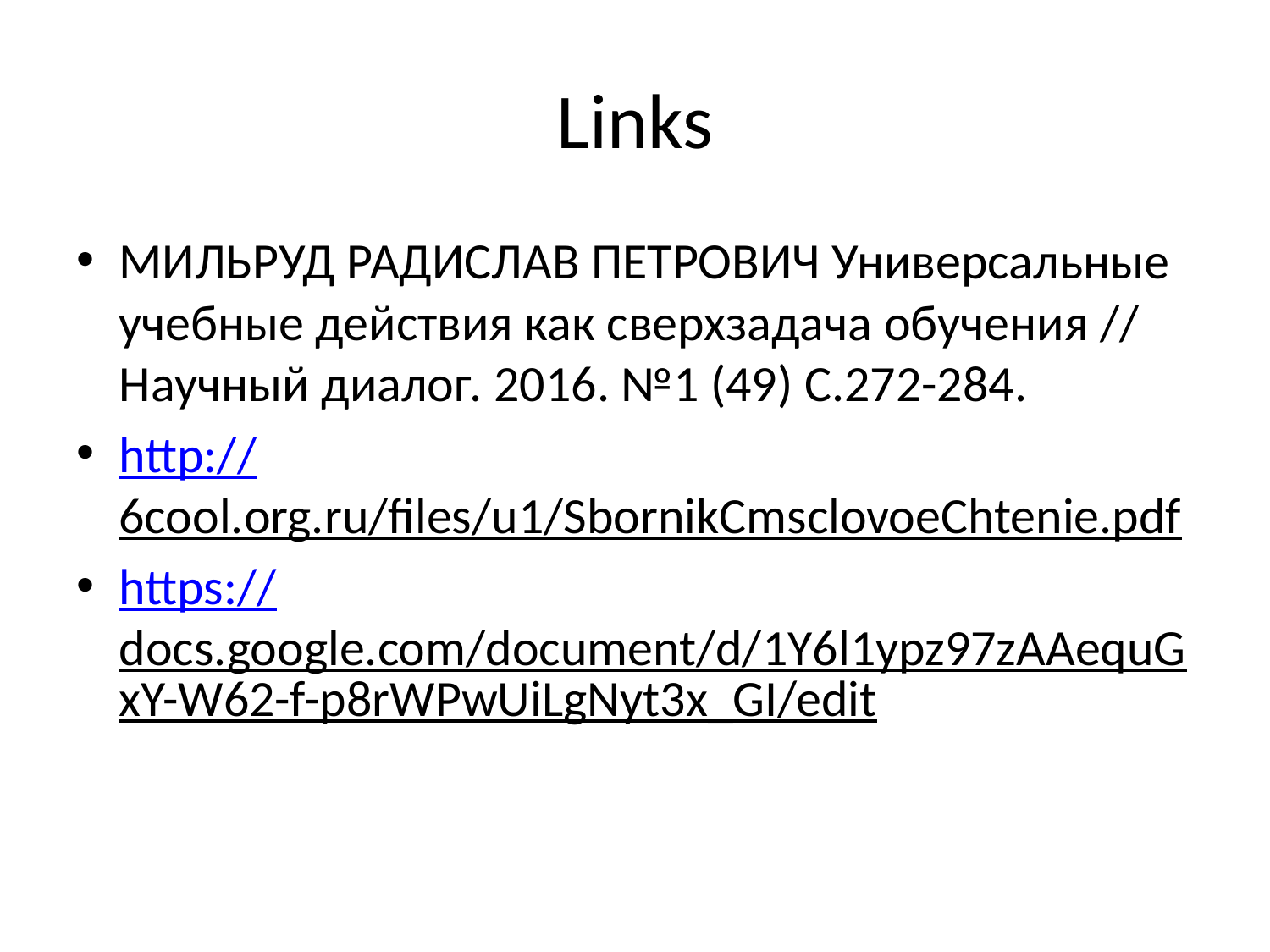

# Links
МИЛЬРУД РАДИСЛАВ ПЕТРОВИЧ Универсальные учебные действия как сверхзадача обучения // Научный диалог. 2016. №1 (49) С.272-284.
http://6cool.org.ru/files/u1/SbornikCmsclovoeChtenie.pdf
https://docs.google.com/document/d/1Y6l1ypz97zAAequGxY-W62-f-p8rWPwUiLgNyt3x_GI/edit